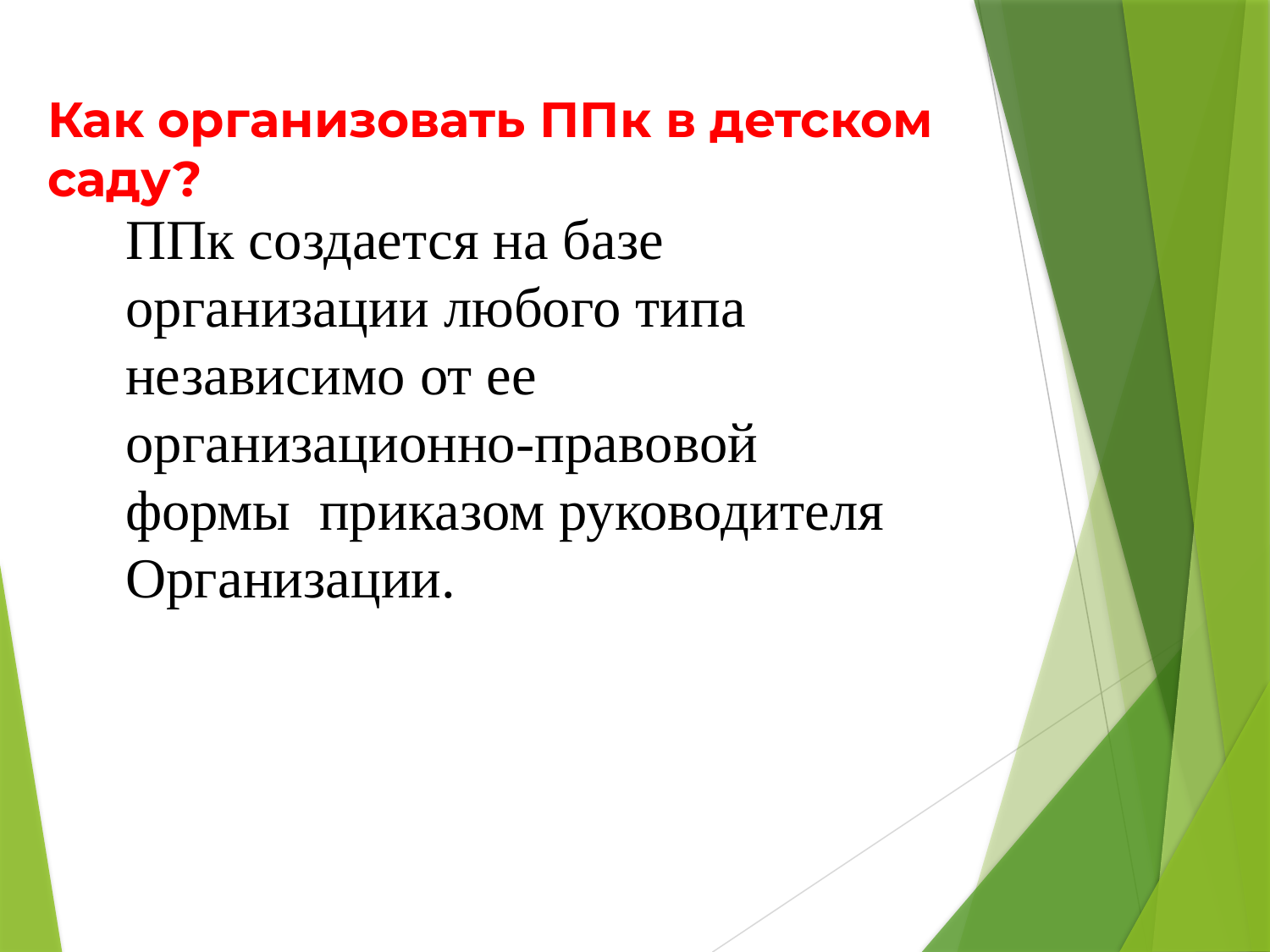

Как организовать ППк в детском саду?
ППк создается на базе организации любого типа независимо от ее организационно-правовой формы  приказом руководителя Организации.